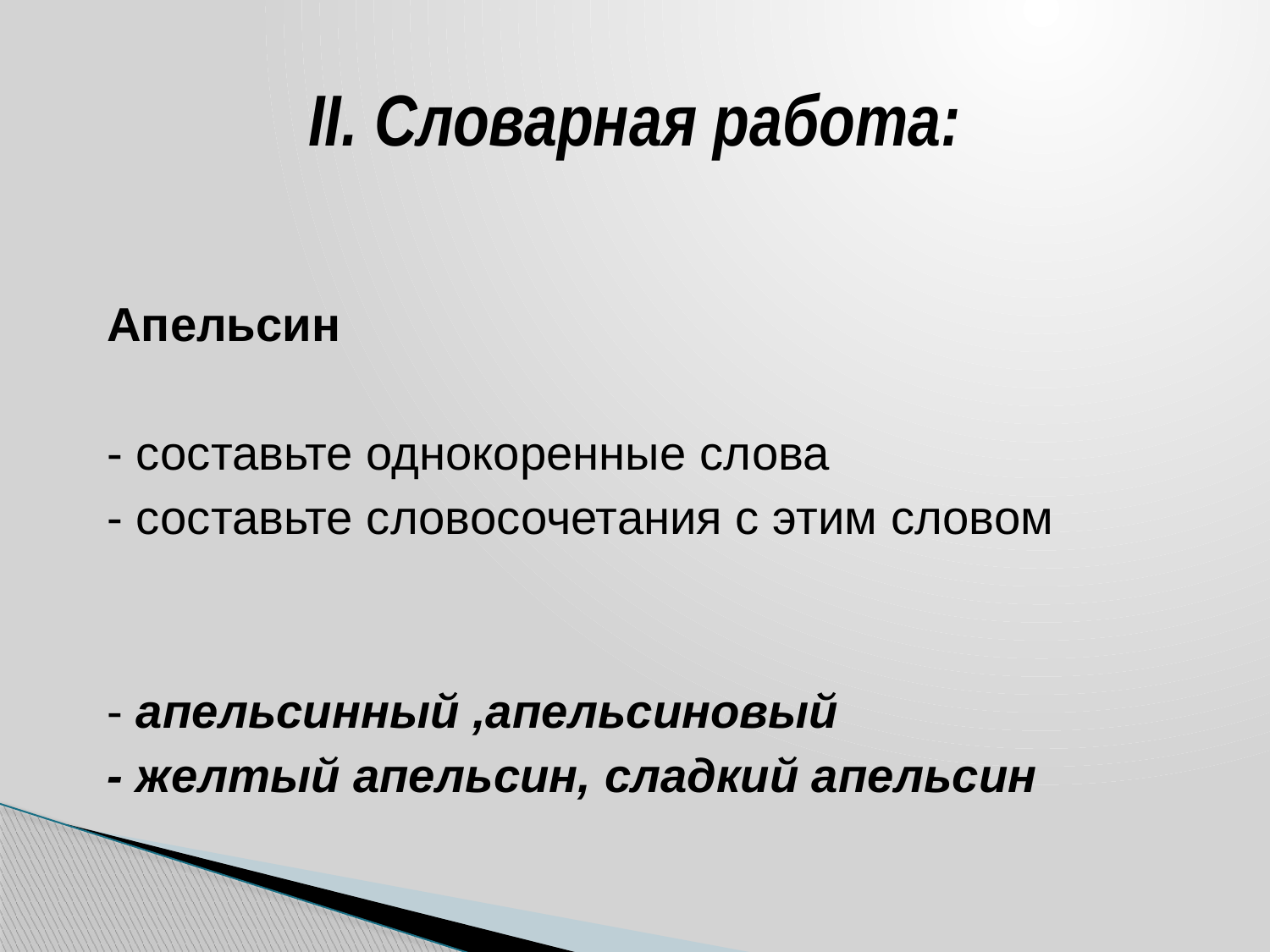

# II. Словарная работа:
Апельсин

- составьте однокоренные слова
- составьте словосочетания с этим словом
- апельсинный ,апельсиновый
- желтый апельсин, сладкий апельсин